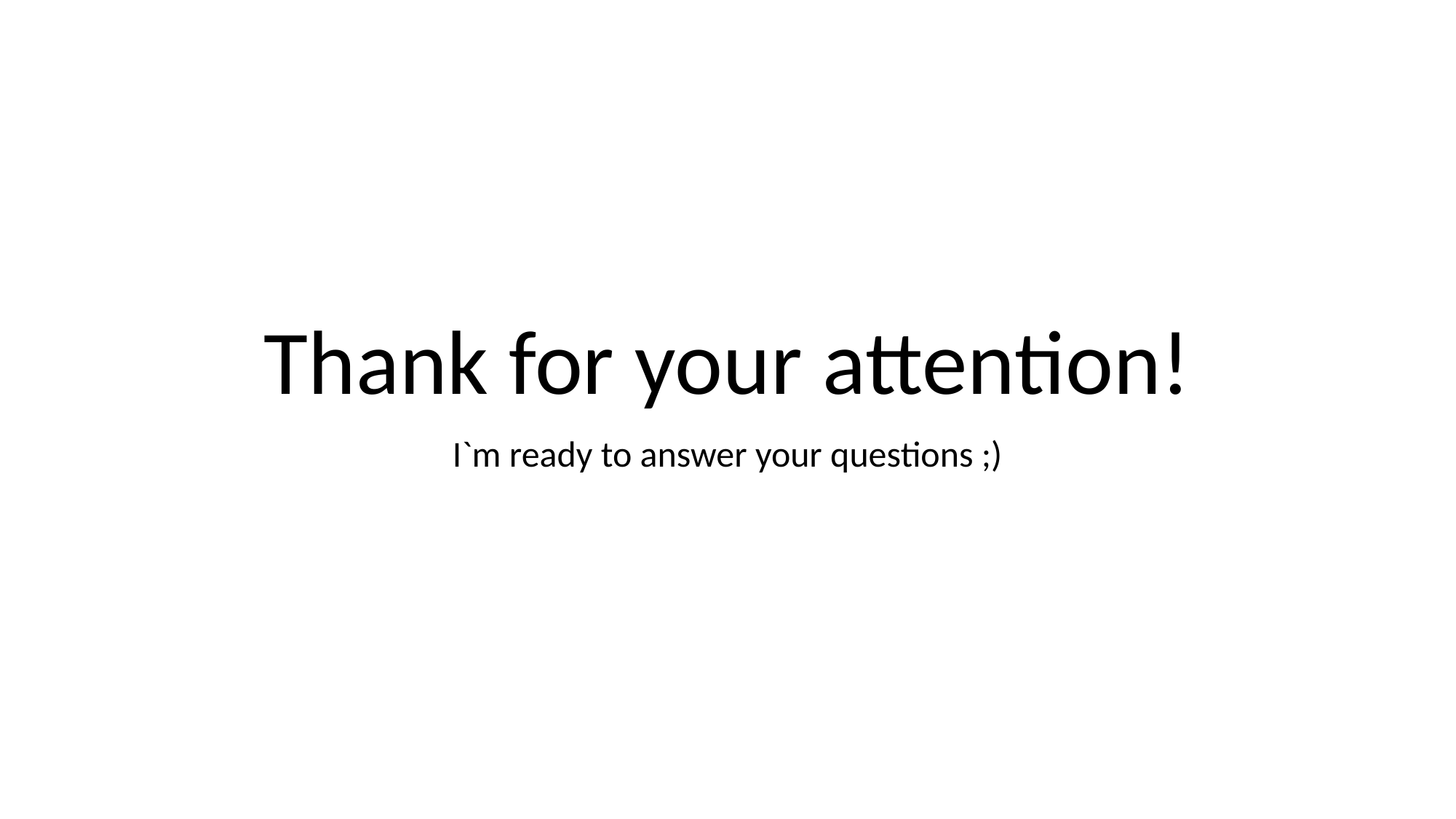

# Thank for your attention!
I`m ready to answer your questions ;)